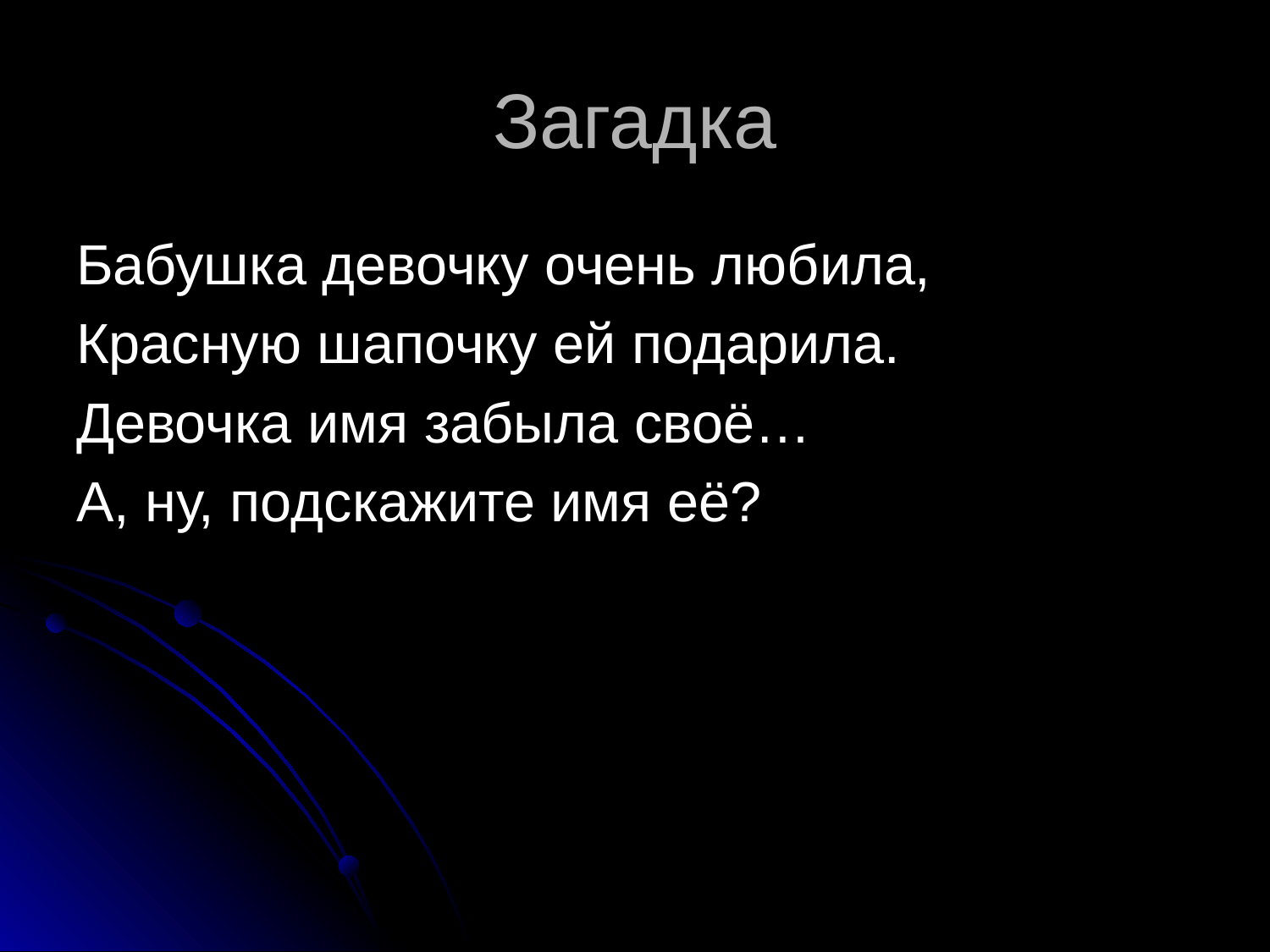

# Загадка
Бабушка девочку очень любила,
Красную шапочку ей подарила.
Девочка имя забыла своё…
А, ну, подскажите имя её?